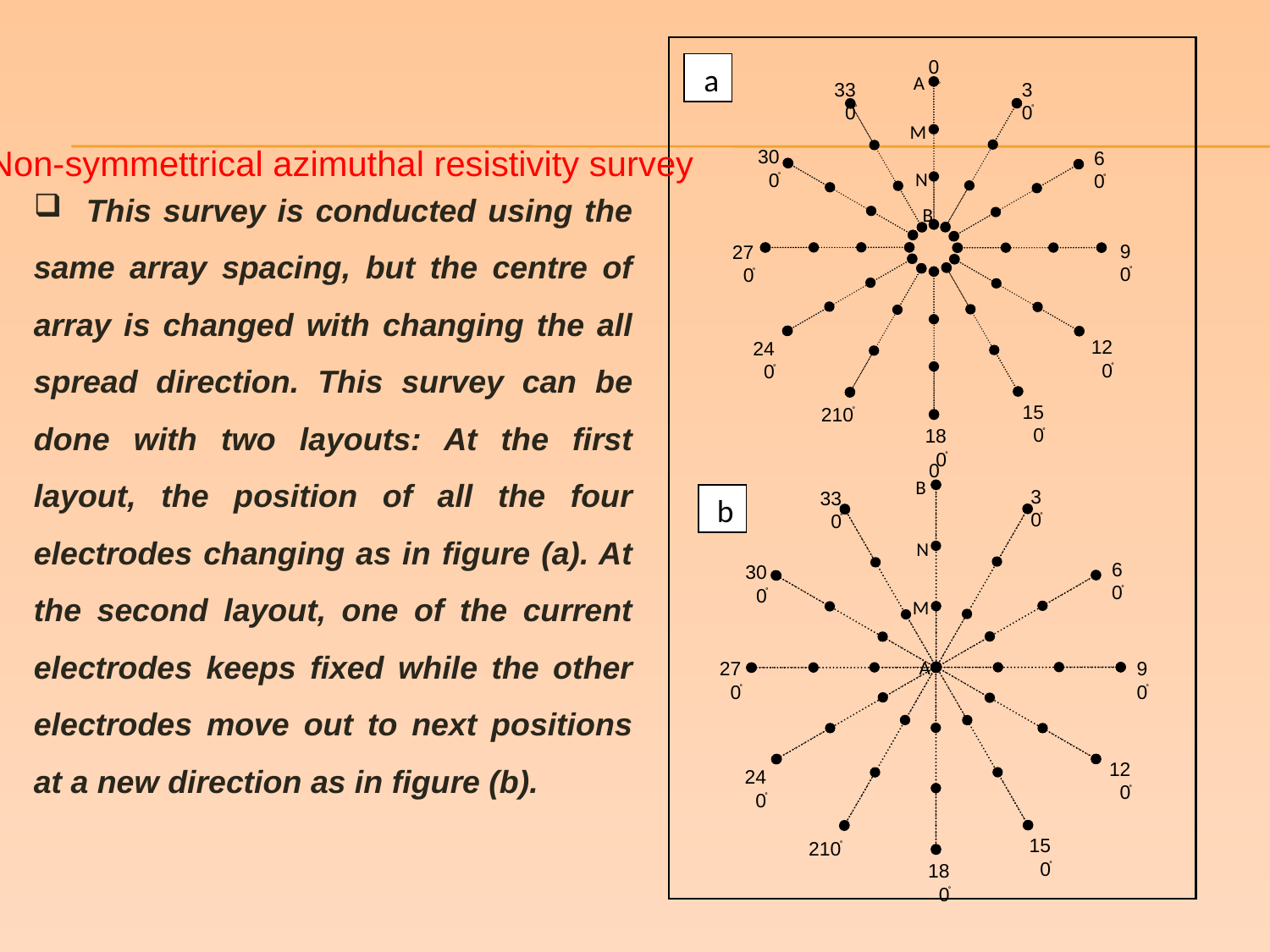

0̊
A
330̊
30̊

M
300̊
60̊
N
B
90̊
270̊
120̊
240̊
150̊
210̊
180̊
0̊
B
30̊
330̊

N
60̊
300̊
M
A
270̊
90̊
120̊
240̊
150̊
210̊
180̊
a
b
Non-symmettrical azimuthal resistivity survey
  This survey is conducted using the same array spacing, but the centre of array is changed with changing the all spread direction. This survey can be done with two layouts: At the first layout, the position of all the four electrodes changing as in figure (a). At the second layout, one of the current electrodes keeps fixed while the other electrodes move out to next positions at a new direction as in figure (b).